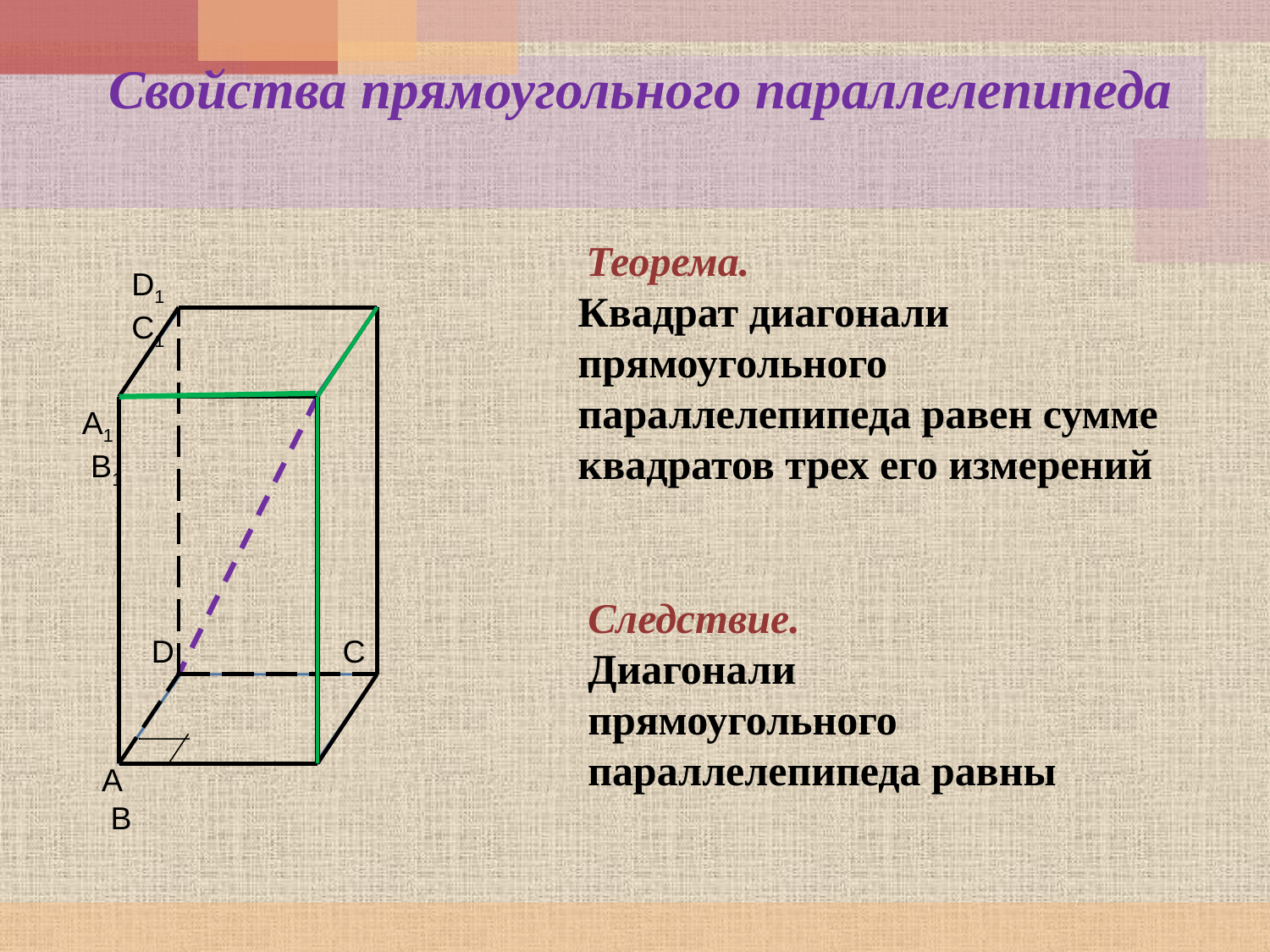

# Свойства прямоугольного параллелепипеда
 Теорема.
Квадрат диагонали прямоугольного параллелепипеда равен сумме квадратов трех его измерений
D1                        C1

А1                             В1
Следствие.
Диагонали прямоугольного параллелепипеда равны
D                   C

А                          В